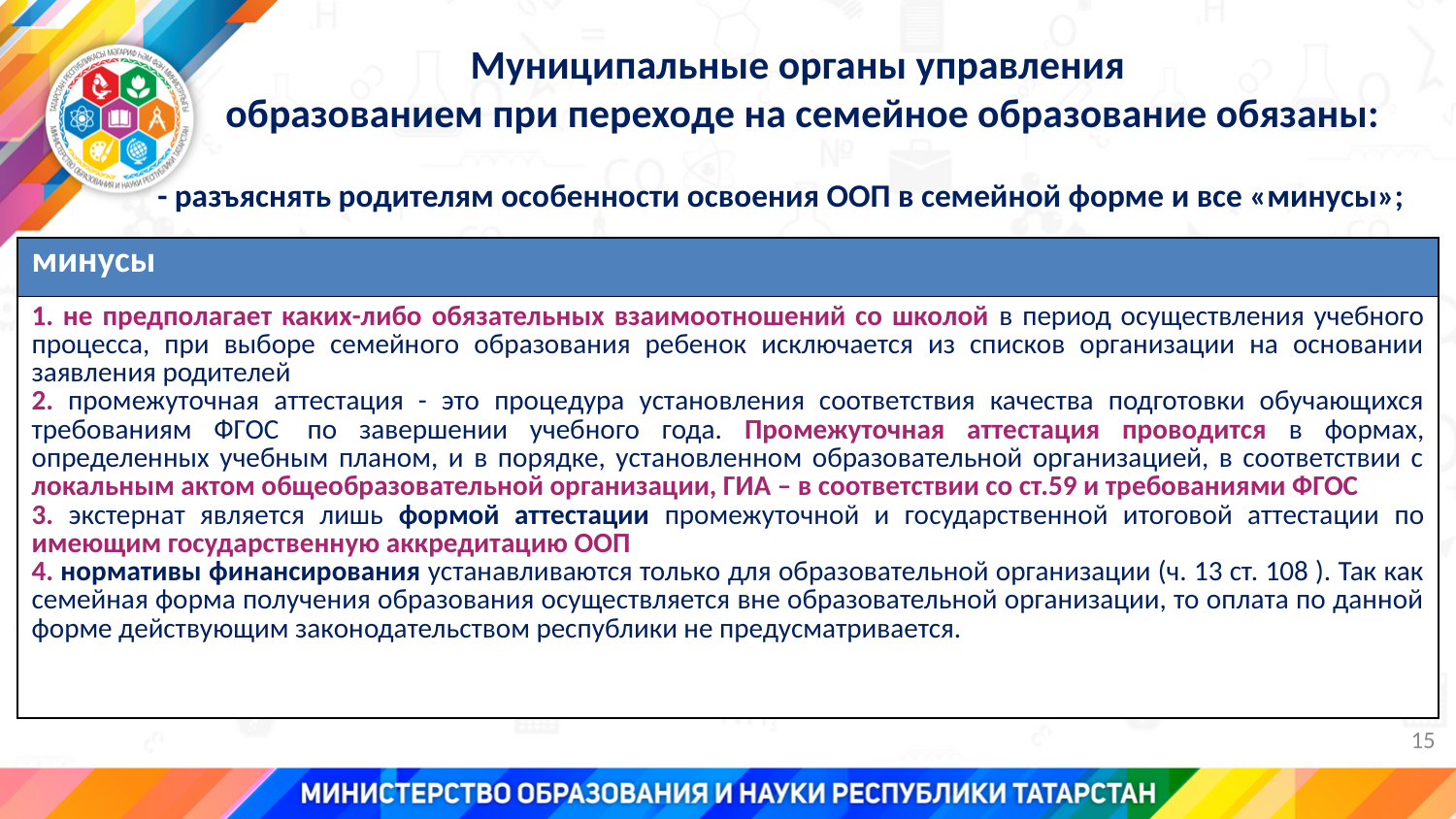

Муниципальные органы управления
образованием при переходе на семейное образование обязаны:
- разъяснять родителям особенности освоения ООП в семейной форме и все «минусы»;
| минусы |
| --- |
| 1. не предполагает каких-либо обязательных взаимоотношений со школой в период осуществления учебного процесса, при выборе семейного образования ребенок исключается из списков организации на основании заявления родителей 2. промежуточная аттестация - это процедура установления соответствия качества подготовки обучающихся требованиям ФГОС  по завершении учебного года. Промежуточная аттестация проводится в формах, определенных учебным планом, и в порядке, установленном образовательной организацией, в соответствии с локальным актом общеобразовательной организации, ГИА – в соответствии со ст.59 и требованиями ФГОС 3. экстернат является лишь формой аттестации промежуточной и государственной итоговой аттестации по имеющим государственную аккредитацию ООП 4. нормативы финансирования устанавливаются только для образовательной организации (ч. 13 ст. 108 ). Так как семейная форма получения образования осуществляется вне образовательной организации, то оплата по данной форме действующим законодательством республики не предусматривается. |
15